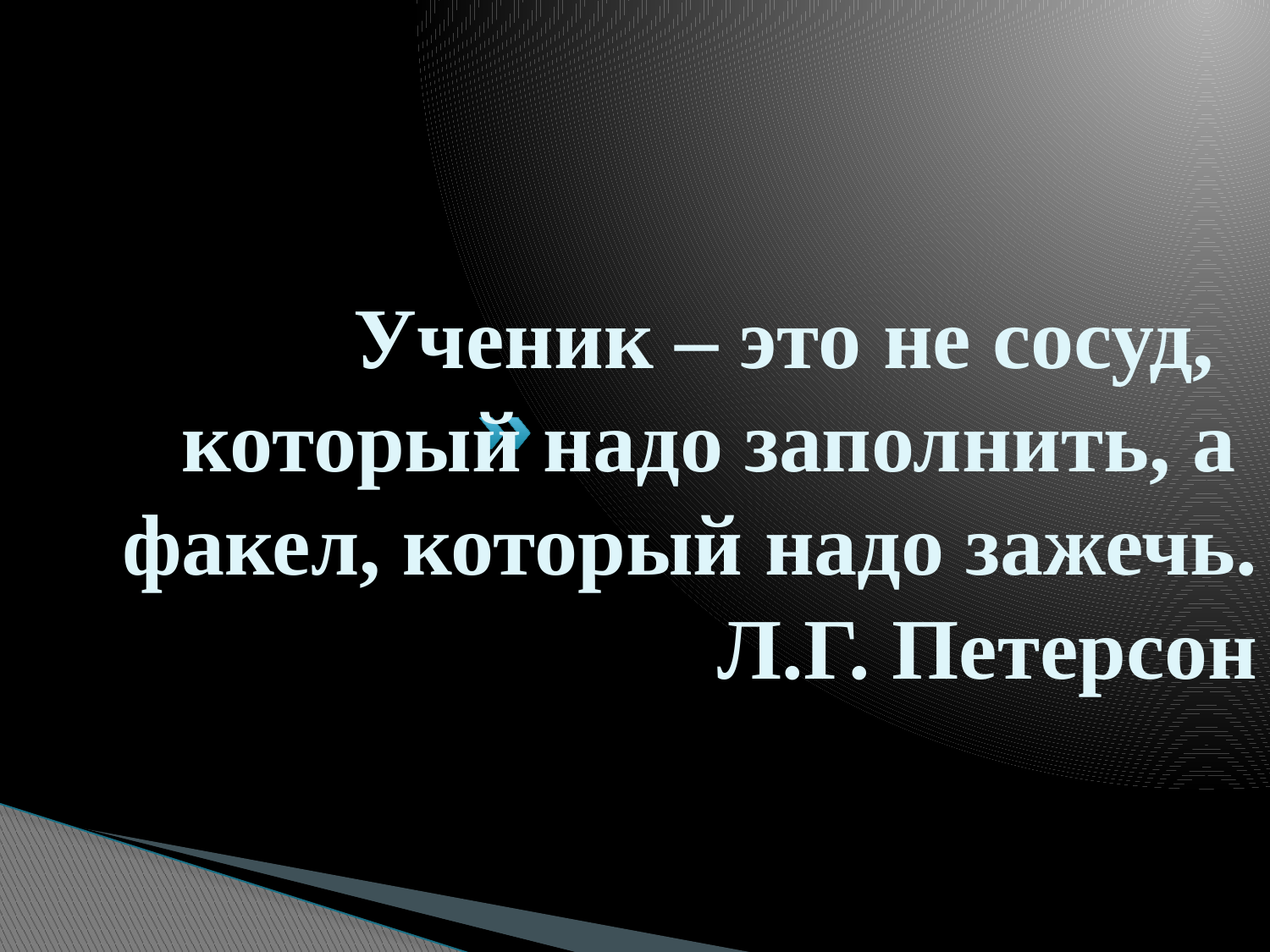

# Ученик – это не сосуд,   который надо заполнить, а  факел, который надо зажечь. Л.Г. Петерсон